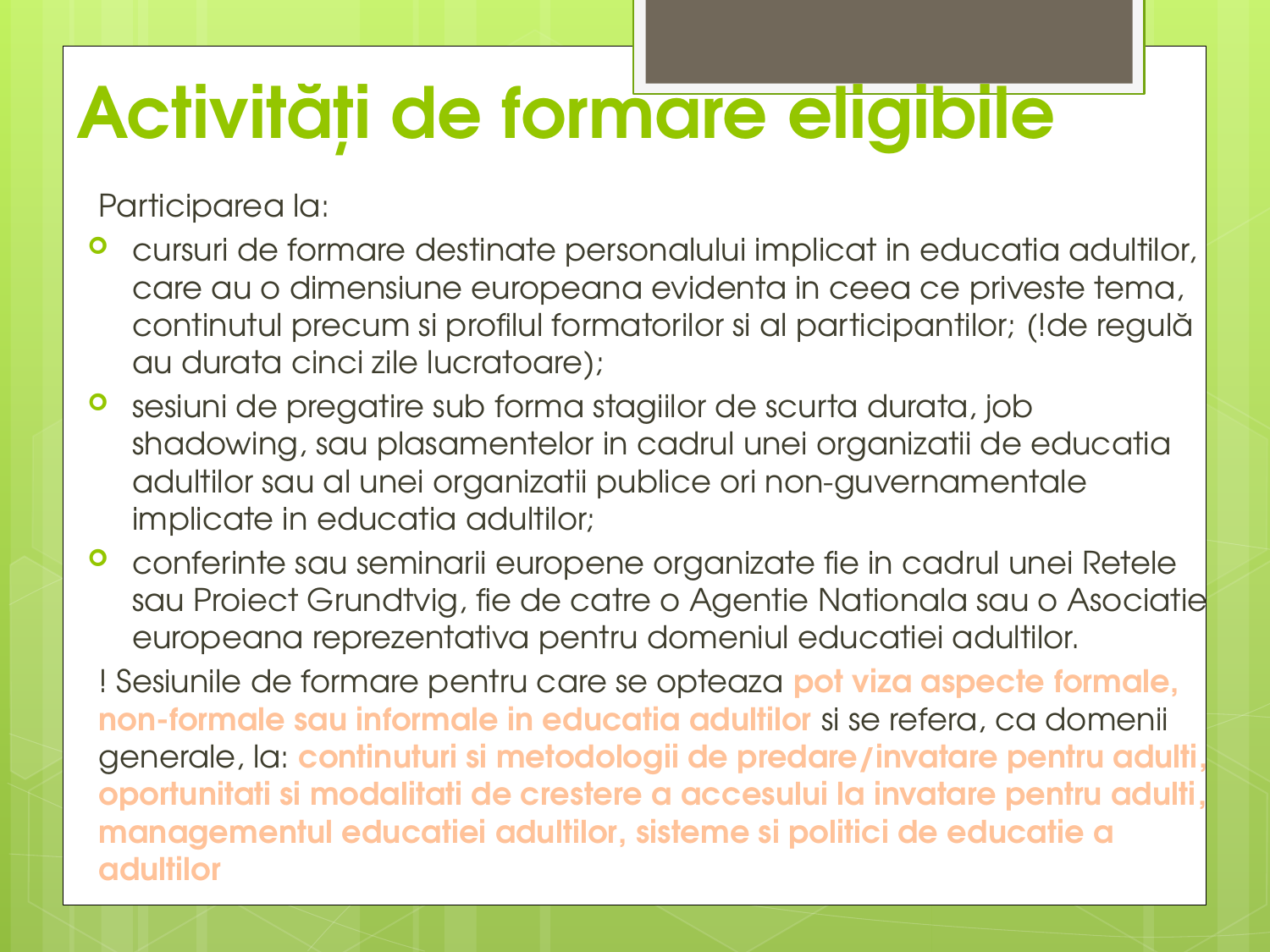

# Activități de formare eligibile
Participarea la:
cursuri de formare destinate personalului implicat in educatia adultilor, care au o dimensiune europeana evidenta in ceea ce priveste tema, continutul precum si profilul formatorilor si al participantilor; (!de regulă au durata cinci zile lucratoare);
sesiuni de pregatire sub forma stagiilor de scurta durata, job shadowing, sau plasamentelor in cadrul unei organizatii de educatia adultilor sau al unei organizatii publice ori non-guvernamentale implicate in educatia adultilor;
conferinte sau seminarii europene organizate fie in cadrul unei Retele sau Proiect Grundtvig, fie de catre o Agentie Nationala sau o Asociatie europeana reprezentativa pentru domeniul educatiei adultilor.
! Sesiunile de formare pentru care se opteaza pot viza aspecte formale, non-formale sau informale in educatia adultilor si se refera, ca domenii generale, la: continuturi si metodologii de predare/invatare pentru adulti, oportunitati si modalitati de crestere a accesului la invatare pentru adulti, managementul educatiei adultilor, sisteme si politici de educatie a adultilor